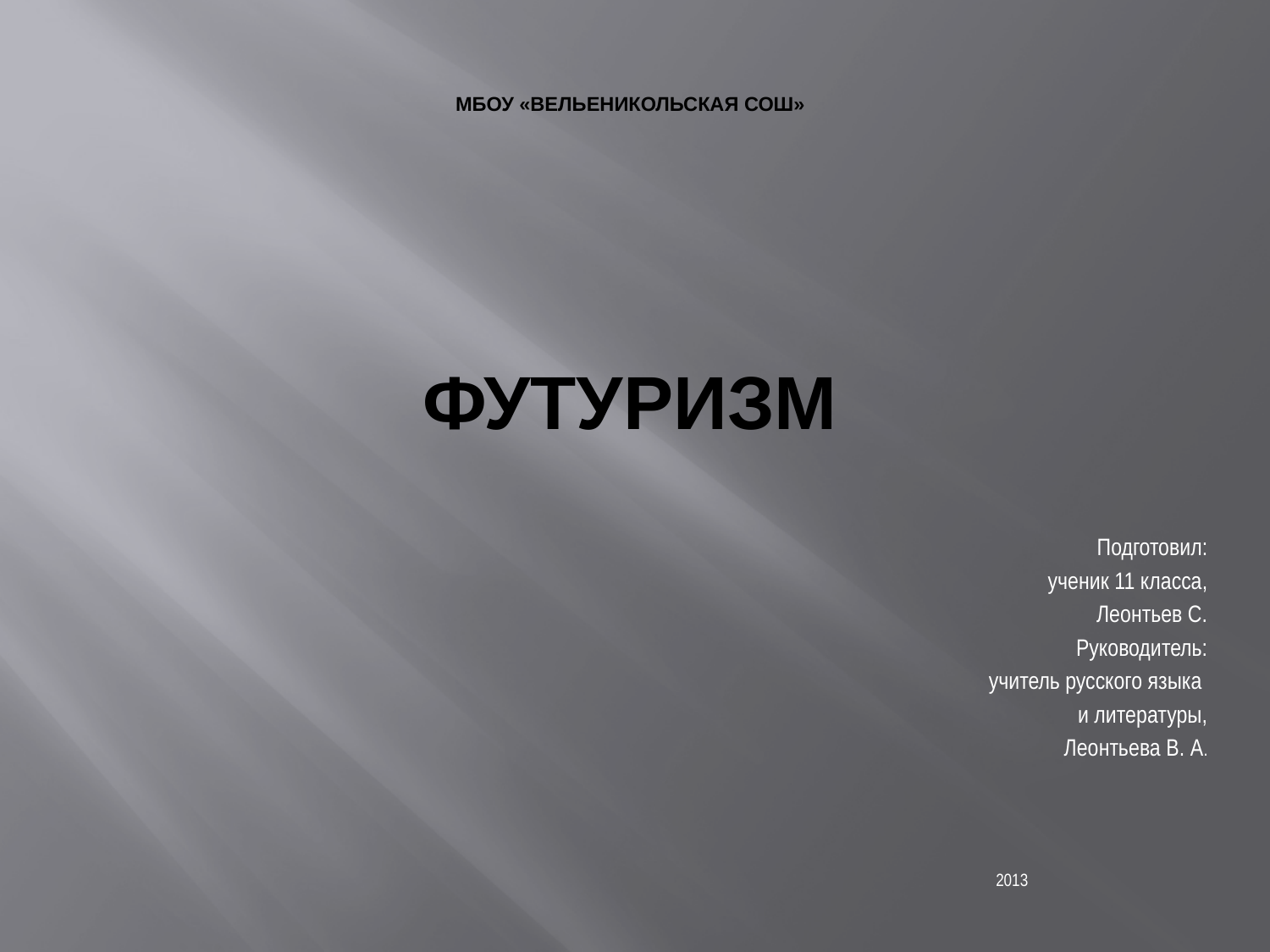

# МБОУ «Вельеникольская СОШ» ФУтуризм
Подготовил:
ученик 11 класса,
Леонтьев С.
Руководитель:
учитель русского языка
и литературы,
Леонтьева В. А.

2013